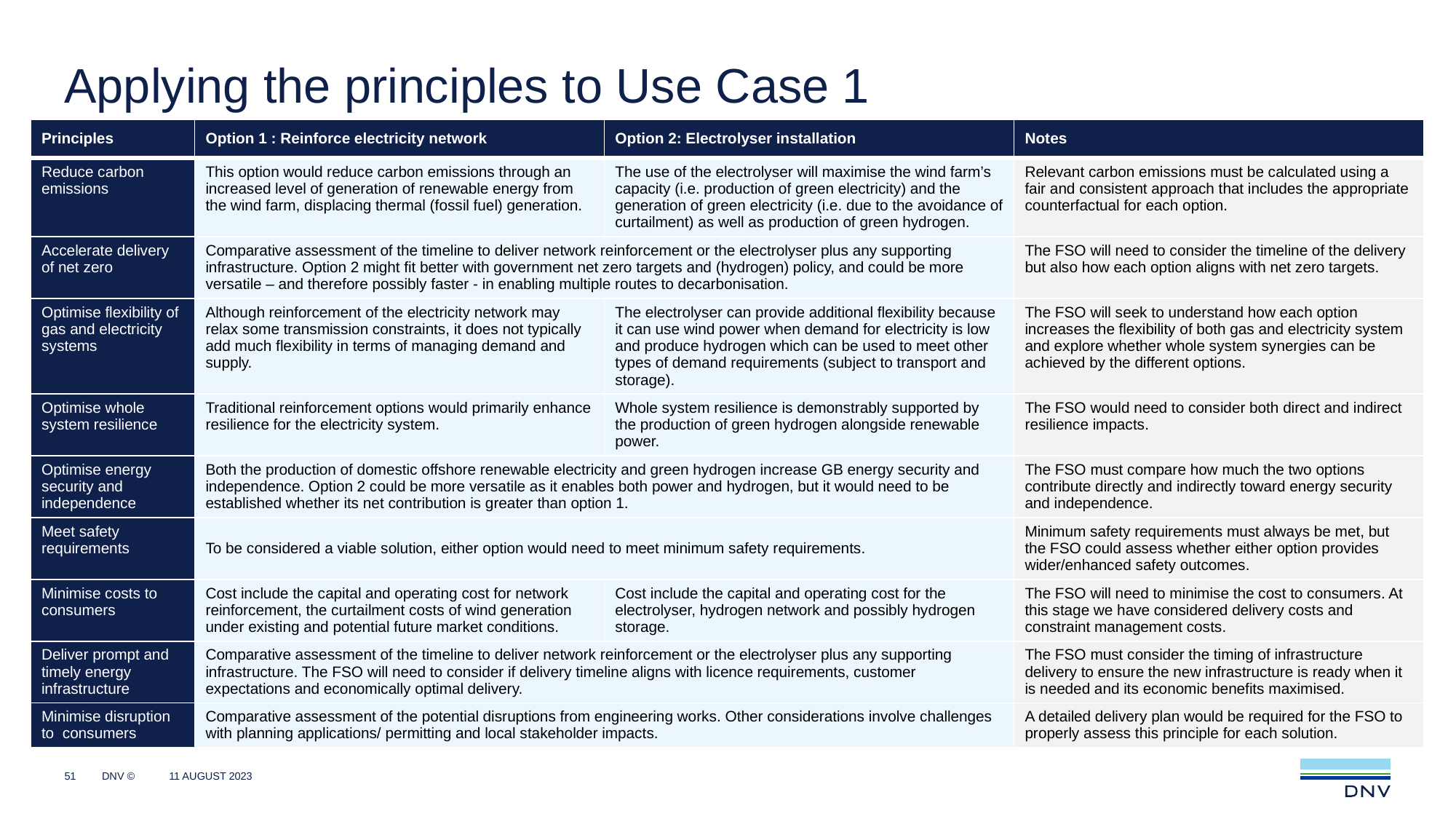

# Applying the principles to Use Case 1
| Principles | Option 1 : Reinforce electricity network | Option 2: Electrolyser installation | Notes |
| --- | --- | --- | --- |
| Reduce carbon emissions | This option would reduce carbon emissions through an increased level of generation of renewable energy from the wind farm, displacing thermal (fossil fuel) generation. | The use of the electrolyser will maximise the wind farm’s capacity (i.e. production of green electricity) and the generation of green electricity (i.e. due to the avoidance of curtailment) as well as production of green hydrogen. | Relevant carbon emissions must be calculated using a fair and consistent approach that includes the appropriate counterfactual for each option. |
| Accelerate delivery of net zero | Comparative assessment of the timeline to deliver network reinforcement or the electrolyser plus any supporting infrastructure. Option 2 might fit better with government net zero targets and (hydrogen) policy, and could be more versatile – and therefore possibly faster - in enabling multiple routes to decarbonisation. | Option 2 may align better with net zero targets and UK’s policy around hydrogen development. Delivery timeframe to be confirmed, expected to be longer than option 1 due to the need to develop an electrolysis plant. | The FSO will need to consider the timeline of the delivery but also how each option aligns with net zero targets. |
| Optimise flexibility of gas and electricity systems | Although reinforcement of the electricity network may relax some transmission constraints, it does not typically add much flexibility in terms of managing demand and supply. | The electrolyser can provide additional flexibility because it can use wind power when demand for electricity is low and produce hydrogen which can be used to meet other types of demand requirements (subject to transport and storage). | The FSO will seek to understand how each option increases the flexibility of both gas and electricity system and explore whether whole system synergies can be achieved by the different options. |
| Optimise whole system resilience | Traditional reinforcement options would primarily enhance resilience for the electricity system. | Whole system resilience is demonstrably supported by the production of green hydrogen alongside renewable power. | The FSO would need to consider both direct and indirect resilience impacts. |
| Optimise energy security and independence | Both the production of domestic offshore renewable electricity and green hydrogen increase GB energy security and independence. Option 2 could be more versatile as it enables both power and hydrogen, but it would need to be established whether its net contribution is greater than option 1. | The production of domestic offshore renewable energy and  green hydrogen increases energy security and independence of GB as it adds to the energy mix. | The FSO must compare how much the two options contribute directly and indirectly toward energy security and independence. |
| Meet safety requirements | To be considered a viable solution, either option would need to meet minimum safety requirements. | Both options should meet the safety requirements. | Minimum safety requirements must always be met, but the FSO could assess whether either option provides wider/enhanced safety outcomes. |
| Minimise costs to consumers | Cost include the capital and operating cost for network reinforcement, the curtailment costs of wind generation under existing and potential future market conditions. | Cost include the capital and operating cost for the electrolyser, hydrogen network and possibly hydrogen storage. | The FSO will need to minimise the cost to consumers. At this stage we have considered delivery costs and constraint management costs. |
| Deliver prompt and timely energy infrastructure | Comparative assessment of the timeline to deliver network reinforcement or the electrolyser plus any supporting infrastructure. The FSO will need to consider if delivery timeline aligns with licence requirements, customer expectations and economically optimal delivery. |  | The FSO must consider the timing of infrastructure delivery to ensure the new infrastructure is ready when it is needed and its economic benefits maximised. |
| Minimise disruption to  consumers | Comparative assessment of the potential disruptions from engineering works. Other considerations involve challenges with planning applications/ permitting and local stakeholder impacts. |  | A detailed delivery plan would be required for the FSO to properly assess this principle for each solution. |
51
23 January 2024